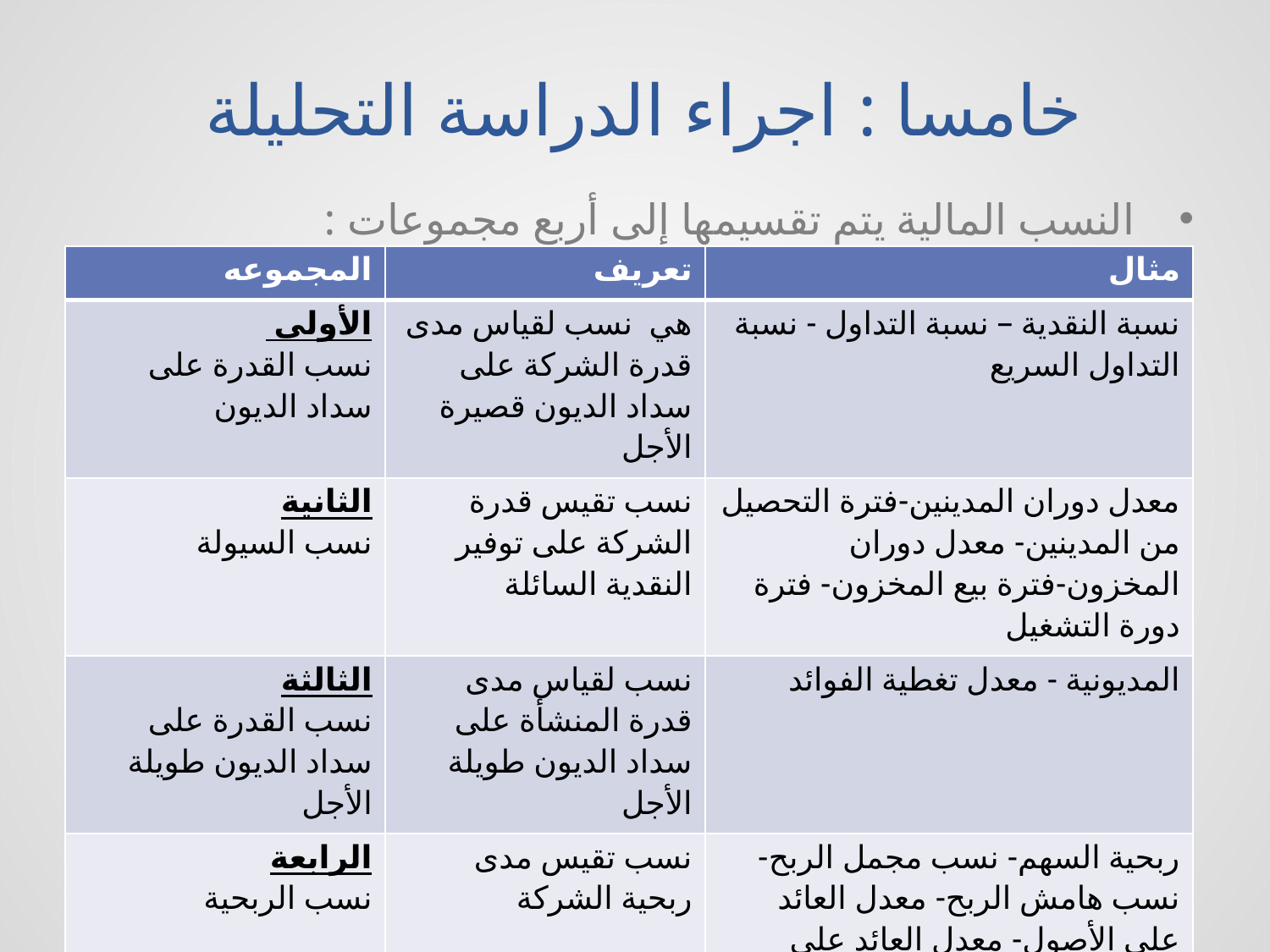

# خامسا : اجراء الدراسة التحليلة
 النسب المالية يتم تقسيمها إلى أربع مجموعات :

| المجموعه | تعريف | مثال |
| --- | --- | --- |
| الأولى نسب القدرة على سداد الديون | هي نسب لقياس مدى قدرة الشركة على سداد الديون قصيرة الأجل | نسبة النقدية – نسبة التداول - نسبة التداول السريع |
| الثانية نسب السيولة | نسب تقيس قدرة الشركة على توفير النقدية السائلة | معدل دوران المدينين-فترة التحصيل من المدينين- معدل دوران المخزون-فترة بيع المخزون- فترة دورة التشغيل |
| الثالثة نسب القدرة على سداد الديون طويلة الأجل | نسب لقياس مدى قدرة المنشأة على سداد الديون طويلة الأجل | المديونية - معدل تغطية الفوائد |
| الرابعة نسب الربحية | نسب تقيس مدى ربحية الشركة | ربحية السهم- نسب مجمل الربح-نسب هامش الربح- معدل العائد على الأصول- معدل العائد على الاستثمار- معدل العائد على حقوق الملكية |